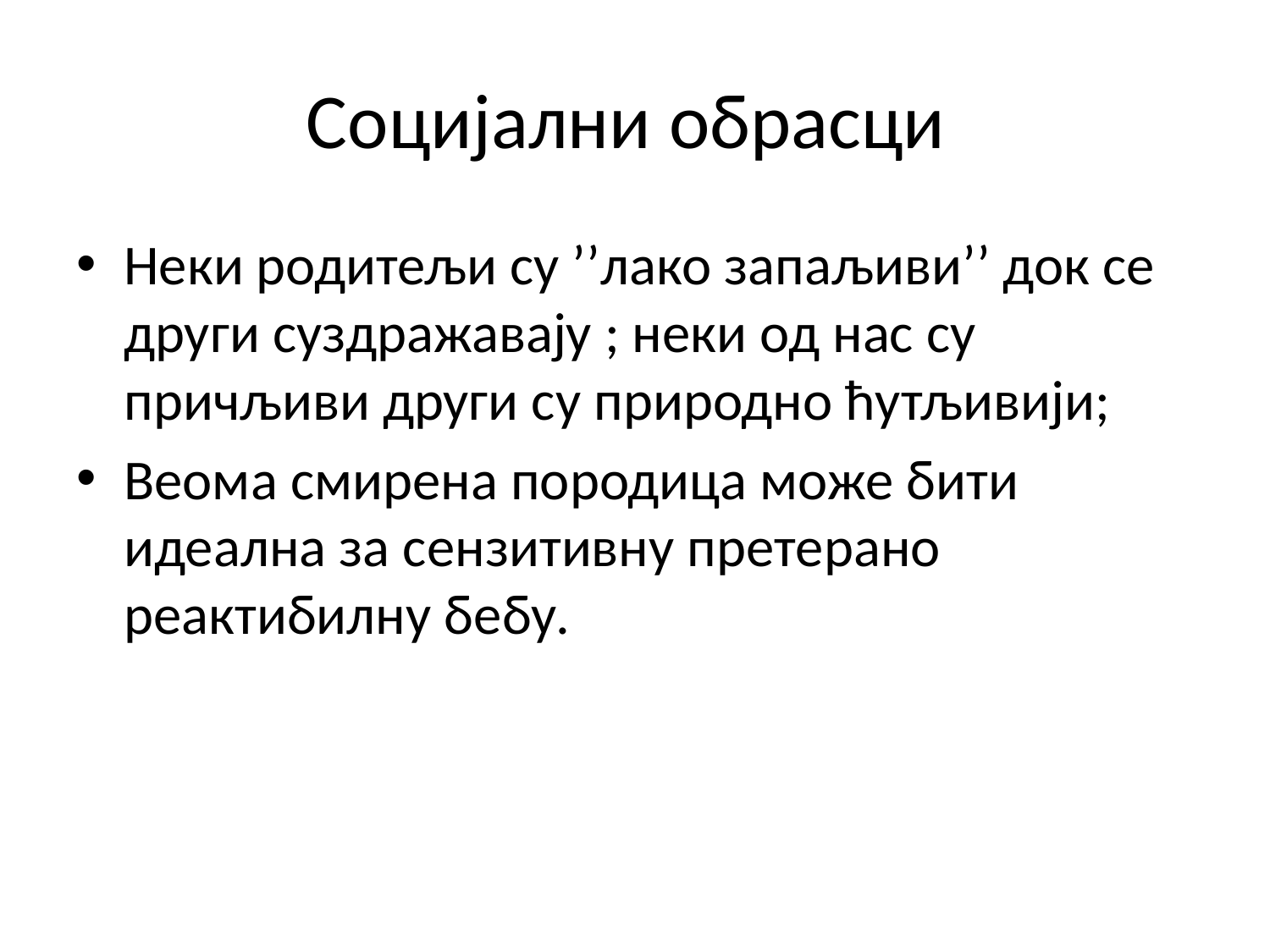

# Социјални обрасци
Неки родитељи су ’’лако запаљиви’’ док се други суздражавају ; неки од нас су причљиви други су природно ћутљивији;
Веома смирена породица може бити идеална за сензитивну претерано реактибилну бебу.